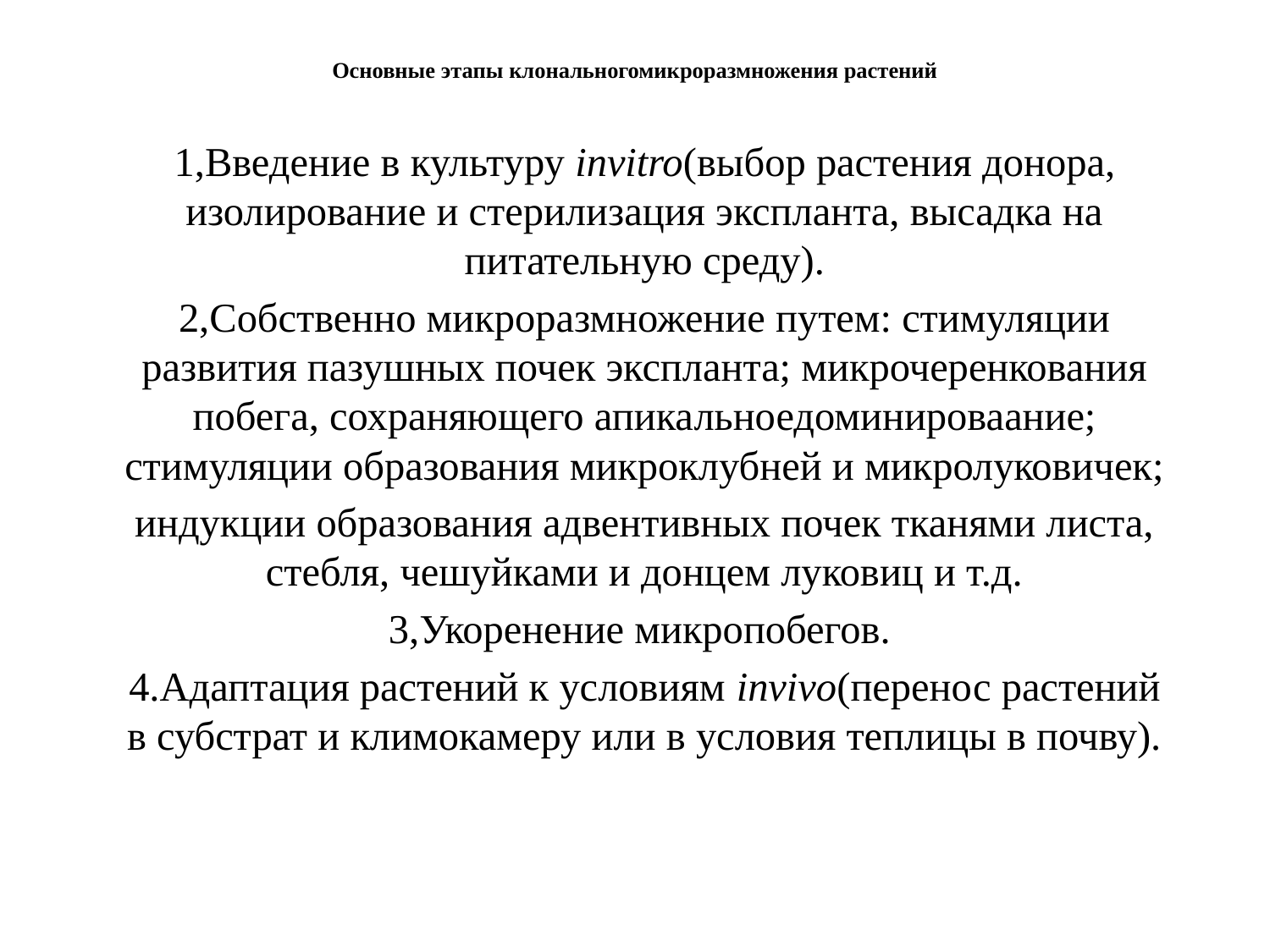

# Основные этапы клональногомикроразмножения растений
1,Введение в культуру invitro(выбор растения донора, изолирование и стерилизация экспланта, высадка на питательную среду).
2,Собственно микроразмножение путем: стимуляции развития пазушных почек экспланта; микрочеренкования побега, сохраняющего апикальноедоминироваание; стимуляции образования микроклубней и микролуковичек;
индукции образования адвентивных почек тканями листа, стебля, чешуйками и донцем луковиц и т.д.
3,Укоренение микропобегов.
4.Адаптация растений к условиям invivo(перенос растений в субстрат и климокамеру или в условия теплицы в почву).